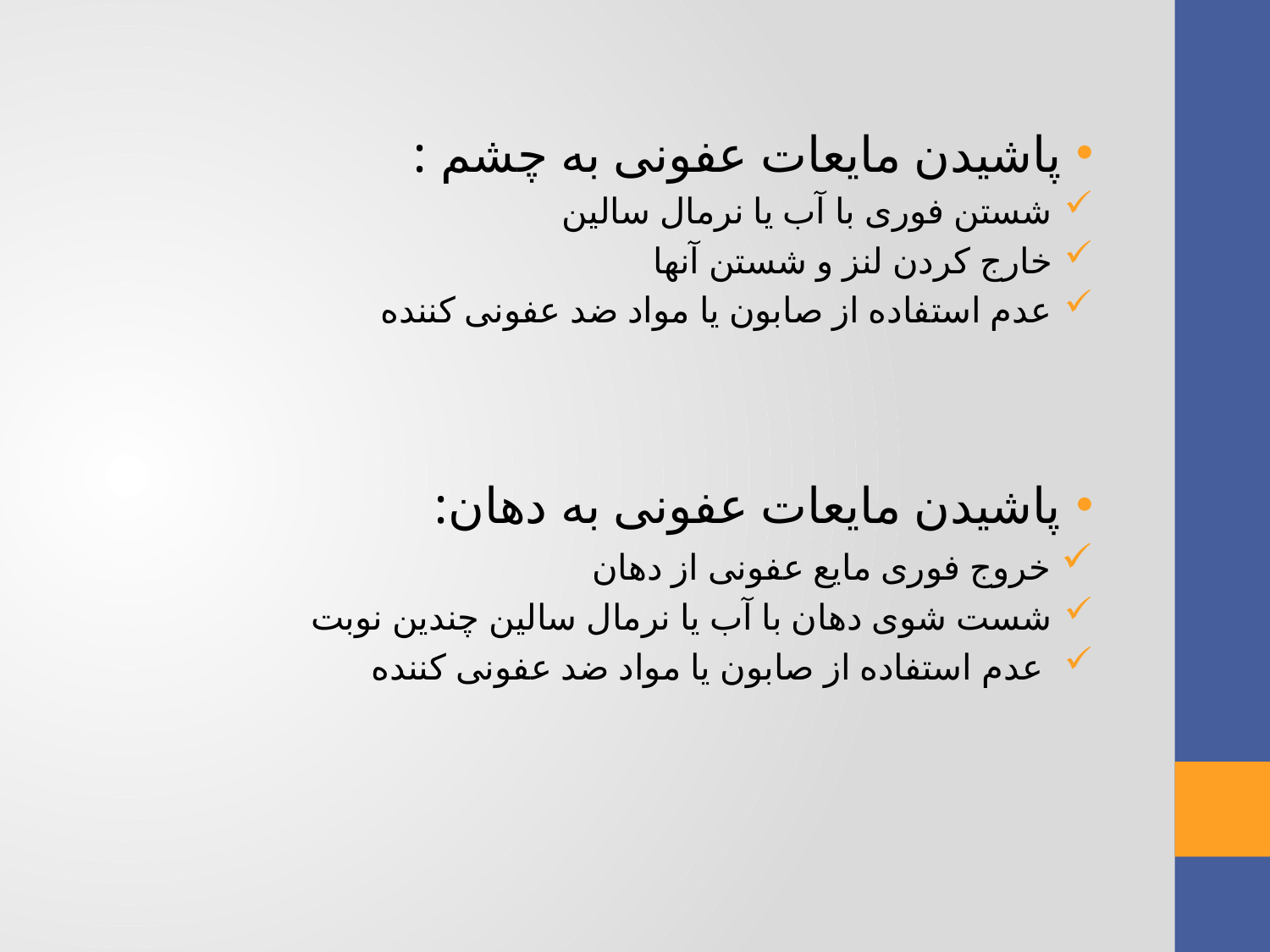

#
پاشيدن مایعات عفونی به چشم :
 شستن فوری با آب یا نرمال سالین
 خارج کردن لنز و شستن آنها
 عدم استفاده از صابون یا مواد ضد عفونی کننده

پاشيدن مایعات عفونی به دهان:
 خروج فوری مایع عفونی از دهان
 شست شوی دهان با آب یا نرمال سالین چندین نوبت
  عدم استفاده از صابون یا مواد ضد عفونی کننده